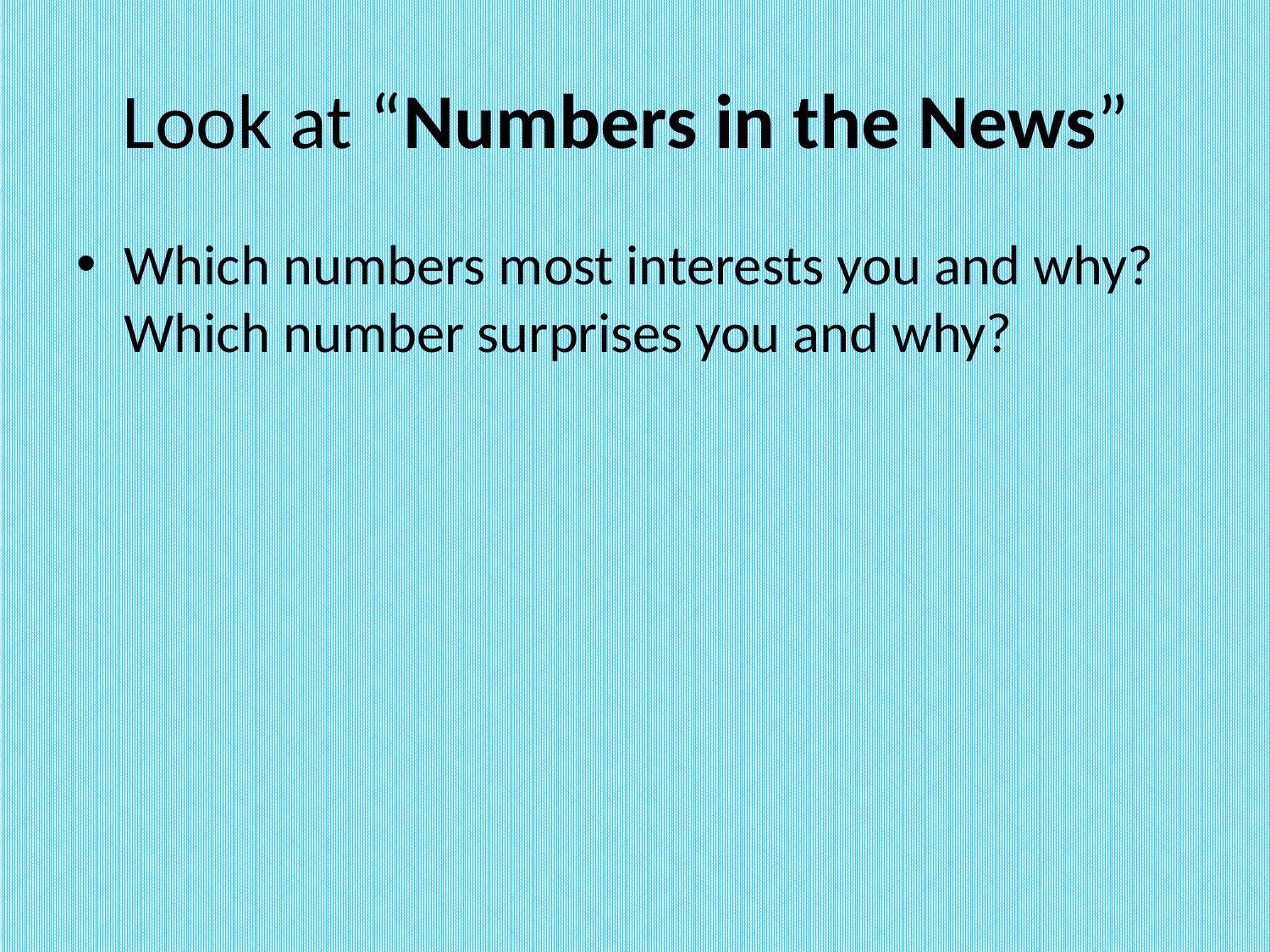

# Look at “Numbers in the News”
Which numbers most interests you and why? Which number surprises you and why?